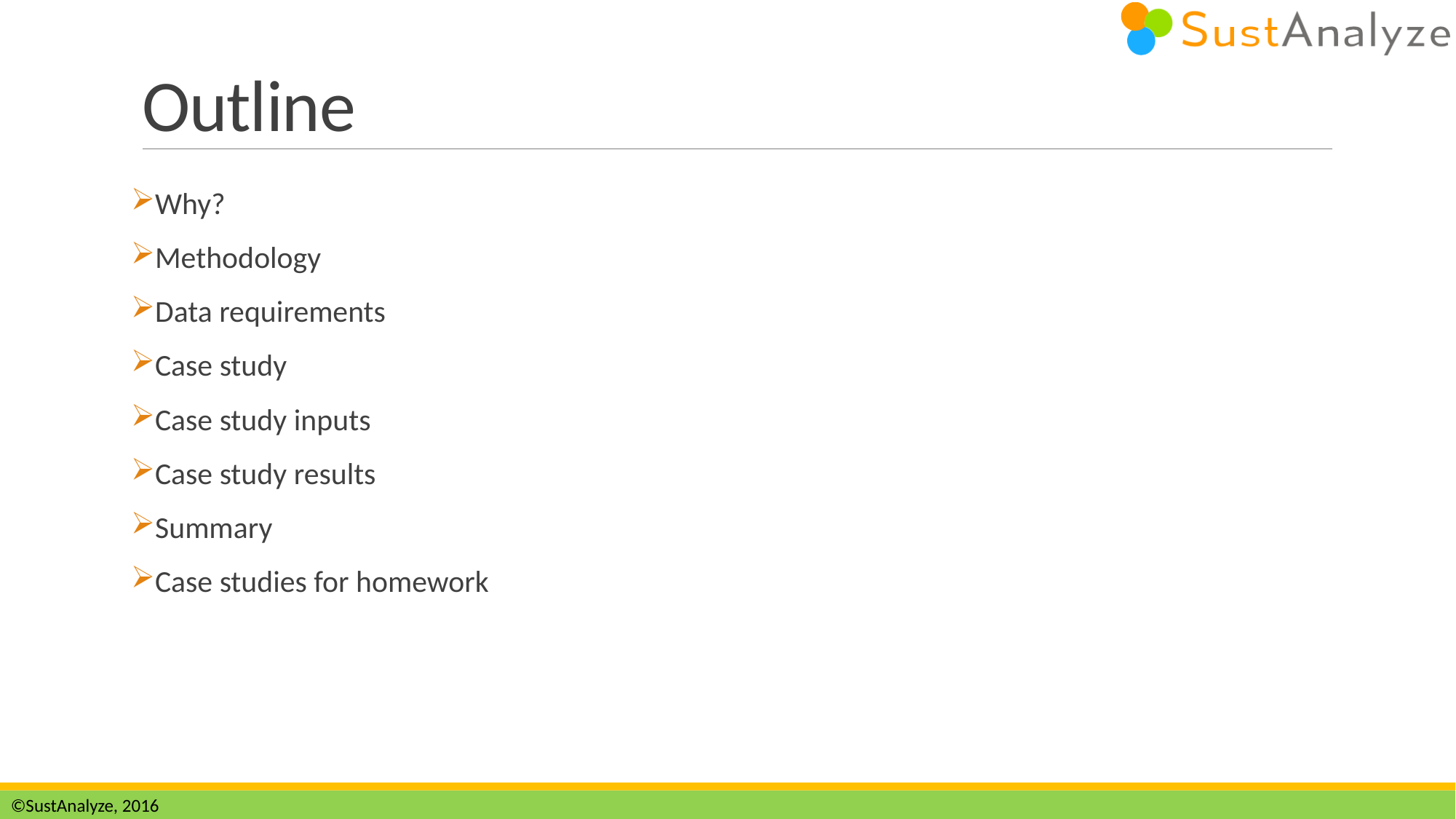

# Outline
Why?
Methodology
Data requirements
Case study
Case study inputs
Case study results
Summary
Case studies for homework